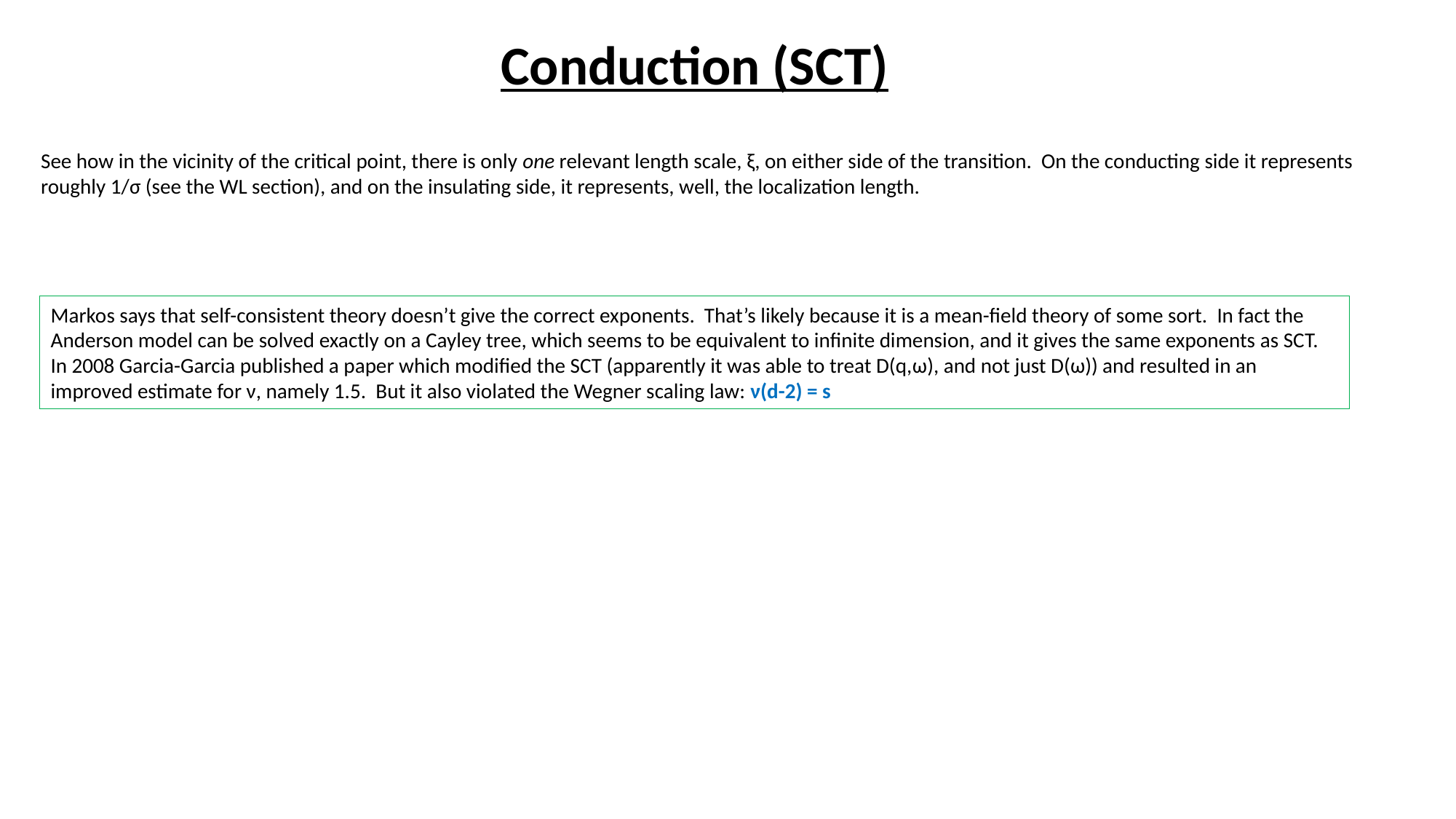

# Conduction (SCT)

See how in the vicinity of the critical point, there is only one relevant length scale, ξ, on either side of the transition.  On the conducting side it represents roughly 1/σ (see the WL section), and on the insulating side, it represents, well, the localization length.
Markos says that self-consistent theory doesn’t give the correct exponents.  That’s likely because it is a mean-field theory of some sort.  In fact the Anderson model can be solved exactly on a Cayley tree, which seems to be equivalent to infinite dimension, and it gives the same exponents as SCT.  In 2008 Garcia-Garcia published a paper which modified the SCT (apparently it was able to treat D(q,ω), and not just D(ω)) and resulted in an improved estimate for ν, namely 1.5.  But it also violated the Wegner scaling law: ν(d-2) = s